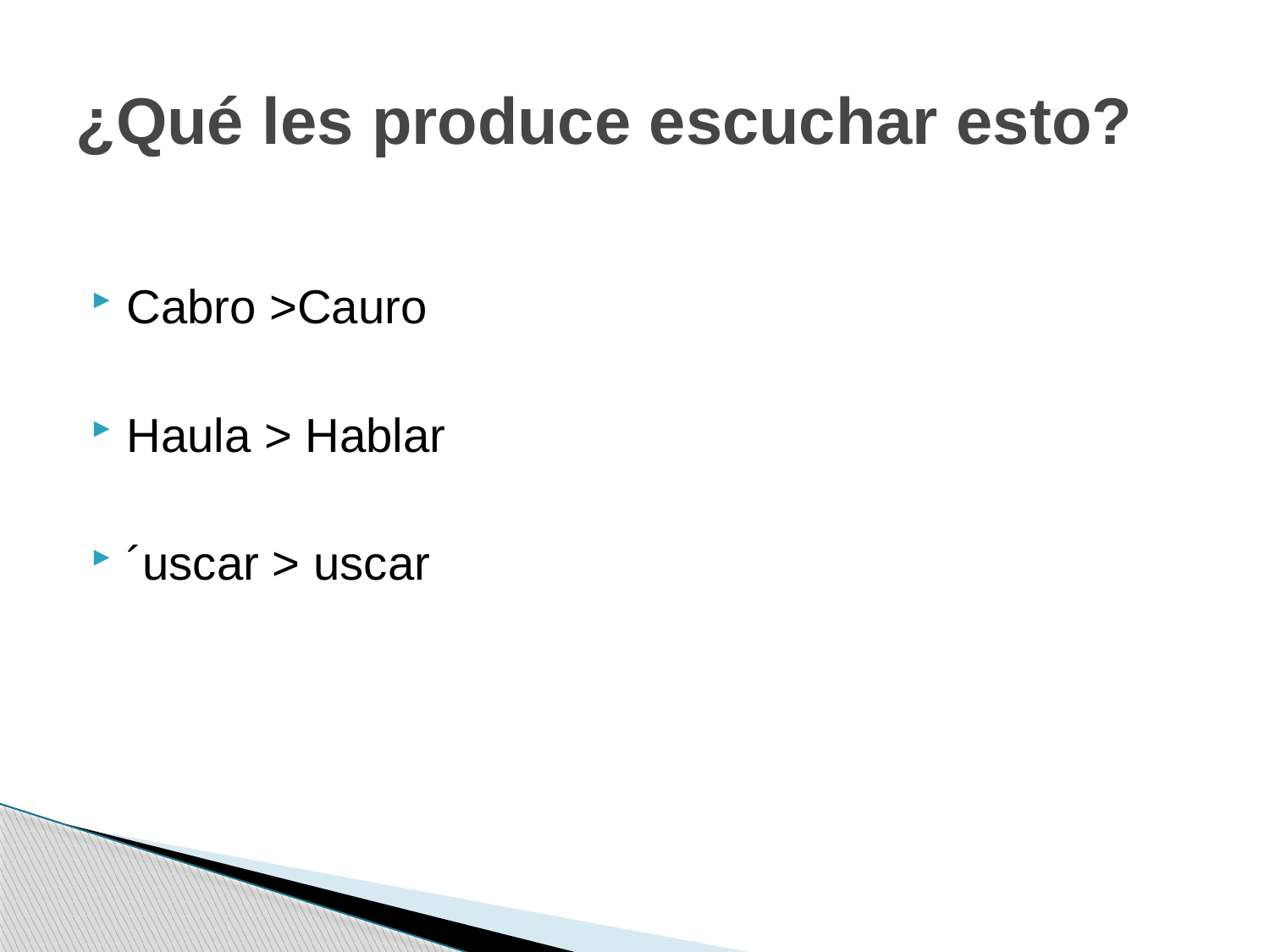

# ¿Qué les produce escuchar esto?

Cabro >Cauro

Haula > Hablar

´uscar > uscar